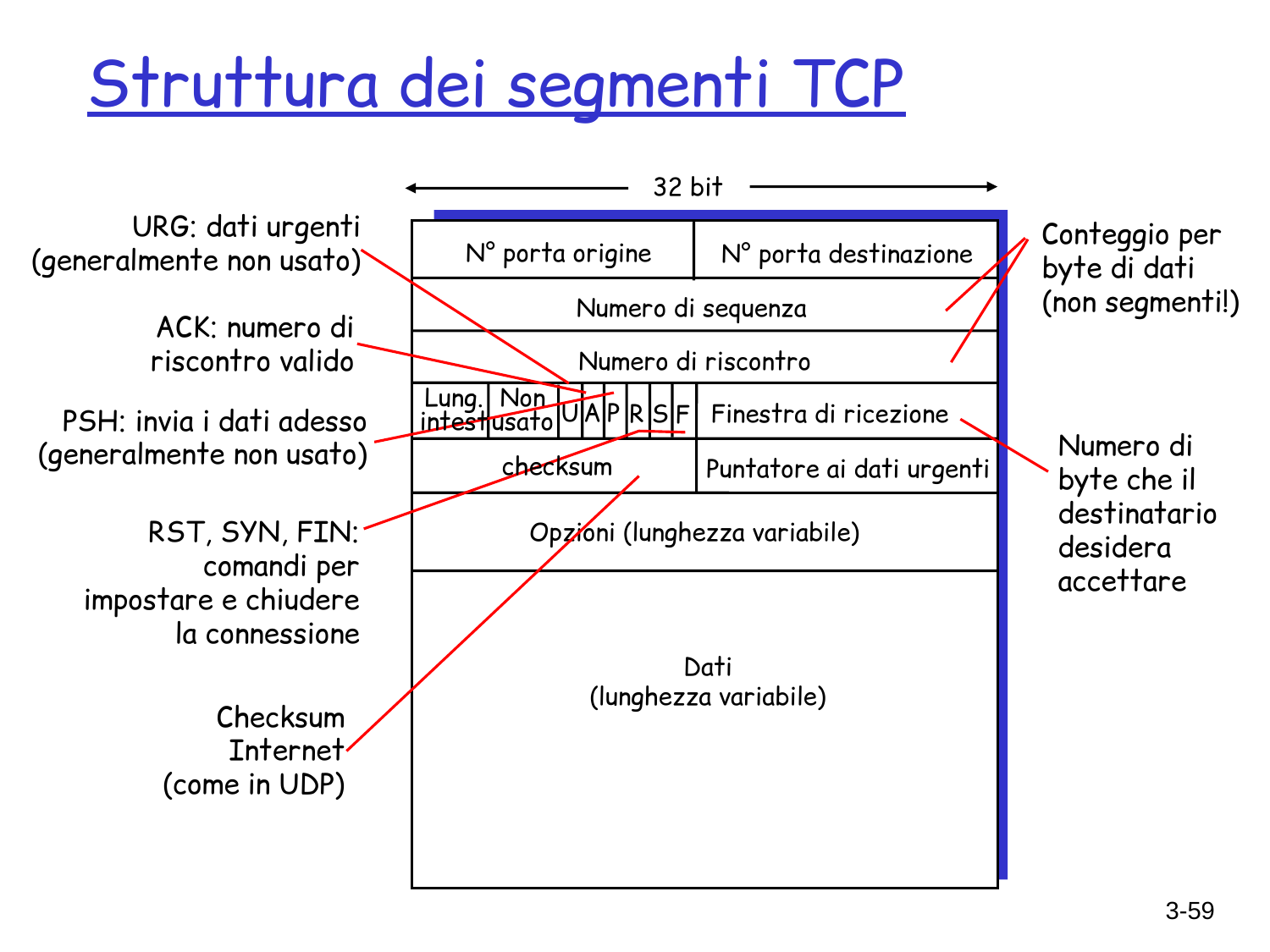

# Struttura dei segmenti TCP
32 bit

URG: dati urgenti
(generalmente non usato)

Conteggio per
byte di dati
(non segmenti!)

N° porta origine
 N° porta destinazione

Numero di sequenza
ACK: numero di
riscontro valido

Numero di riscontro

Lung.
intest
Non
usato

U
A
P
R
S
Finestra di ricezione

F
PSH: invia i dati adesso
(generalmente non usato)

Numero di
byte che il destinatario
desidera
accettare

checksum
Puntatore ai dati urgenti

RST, SYN, FIN:
comandi per
impostare e chiudere
la connessione
Opzioni (lunghezza variabile)

Dati
(lunghezza variabile)
Checksum
 Internet
(come in UDP)
3-59